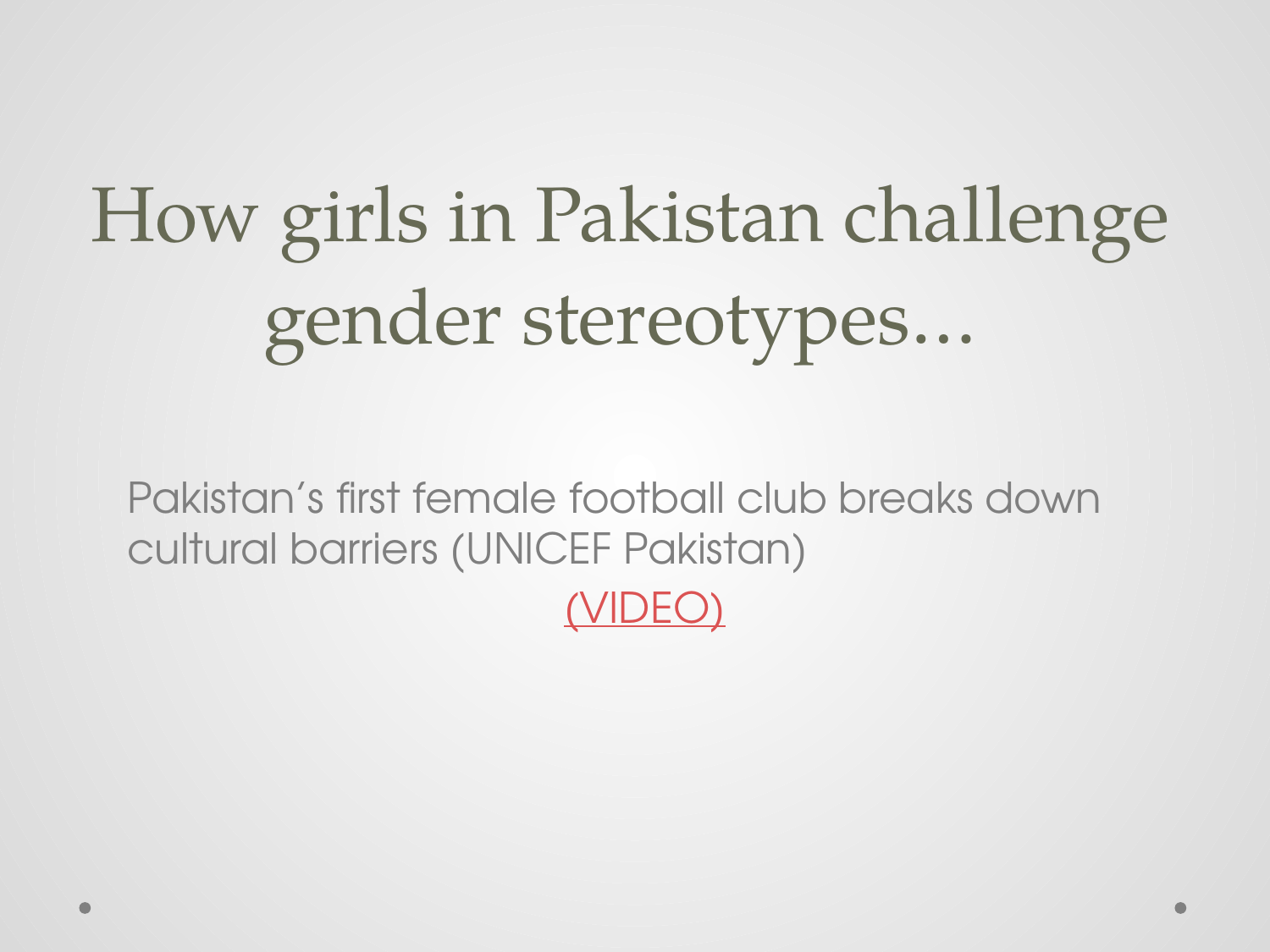

# How girls in Pakistan challenge gender stereotypes…

Pakistan’s first female football club breaks down cultural barriers (UNICEF Pakistan)
(VIDEO)